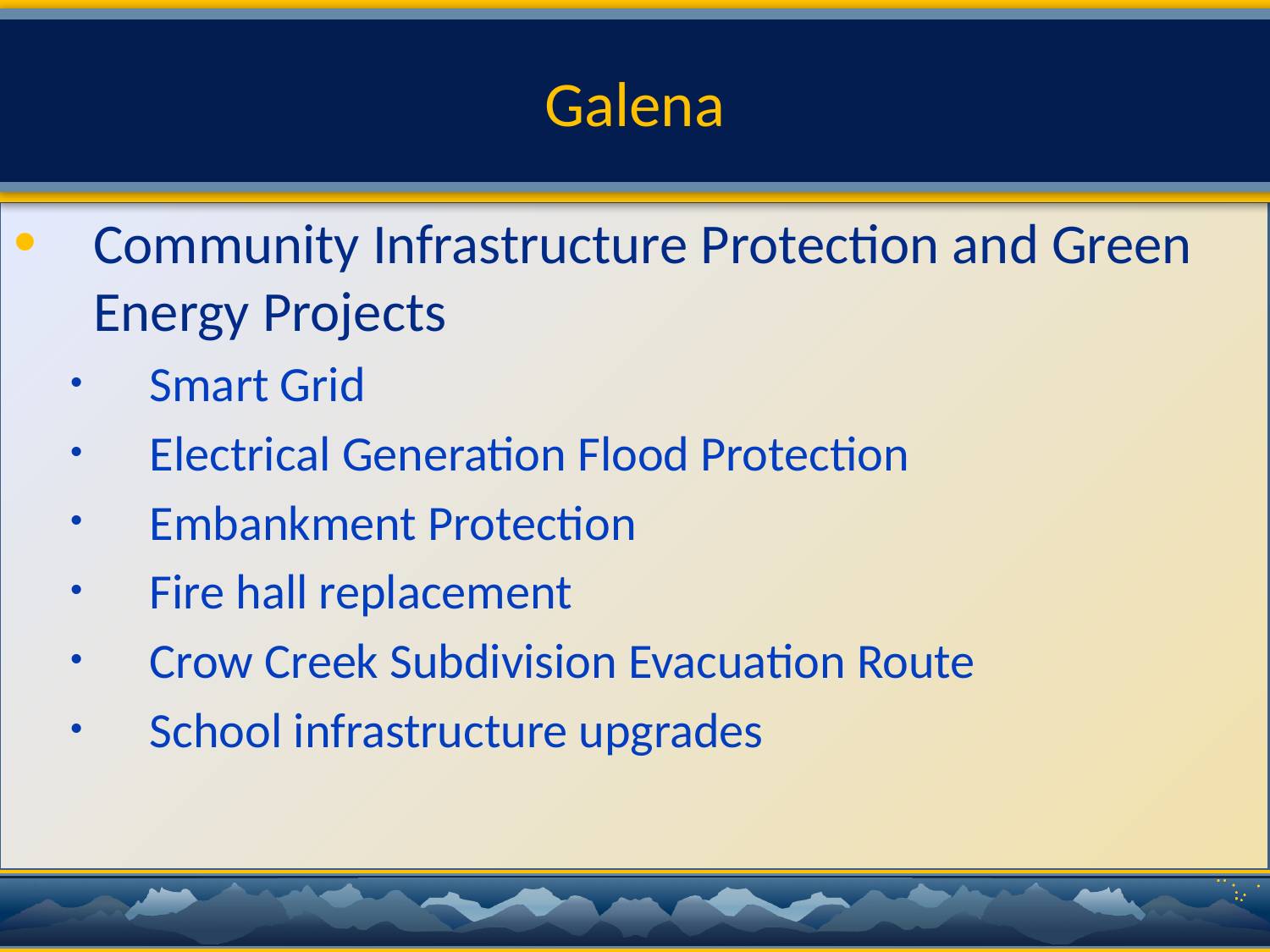

# Galena
Community Infrastructure Protection and Green Energy Projects
Smart Grid
Electrical Generation Flood Protection
Embankment Protection
Fire hall replacement
Crow Creek Subdivision Evacuation Route
School infrastructure upgrades